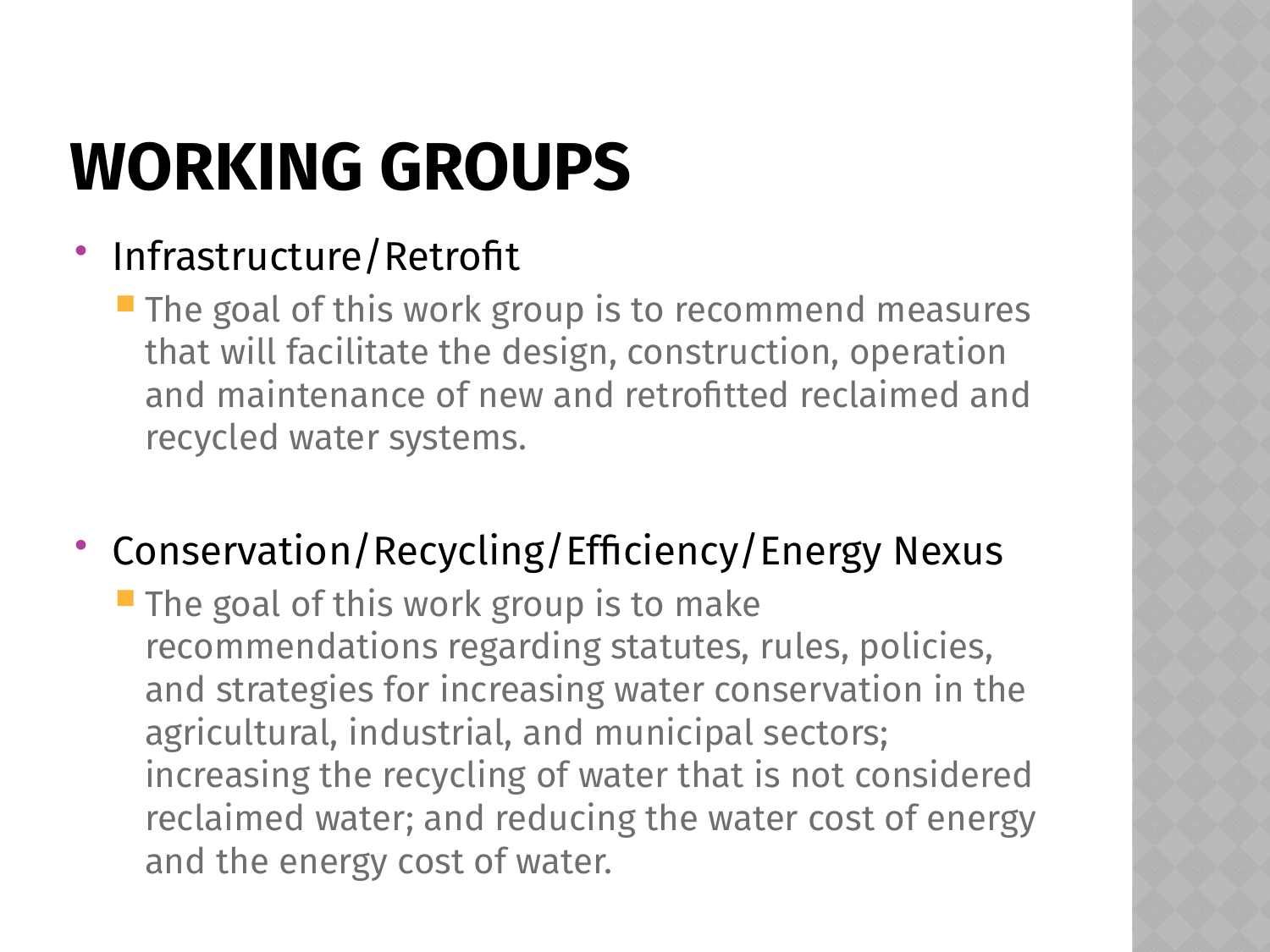

# Working Groups
Infrastructure/Retrofit
The goal of this work group is to recommend measures that will facilitate the design, construction, operation and maintenance of new and retrofitted reclaimed and recycled water systems.

Conservation/Recycling/Efficiency/Energy Nexus
The goal of this work group is to make recommendations regarding statutes, rules, policies, and strategies for increasing water conservation in the agricultural, industrial, and municipal sectors; increasing the recycling of water that is not considered reclaimed water; and reducing the water cost of energy and the energy cost of water.